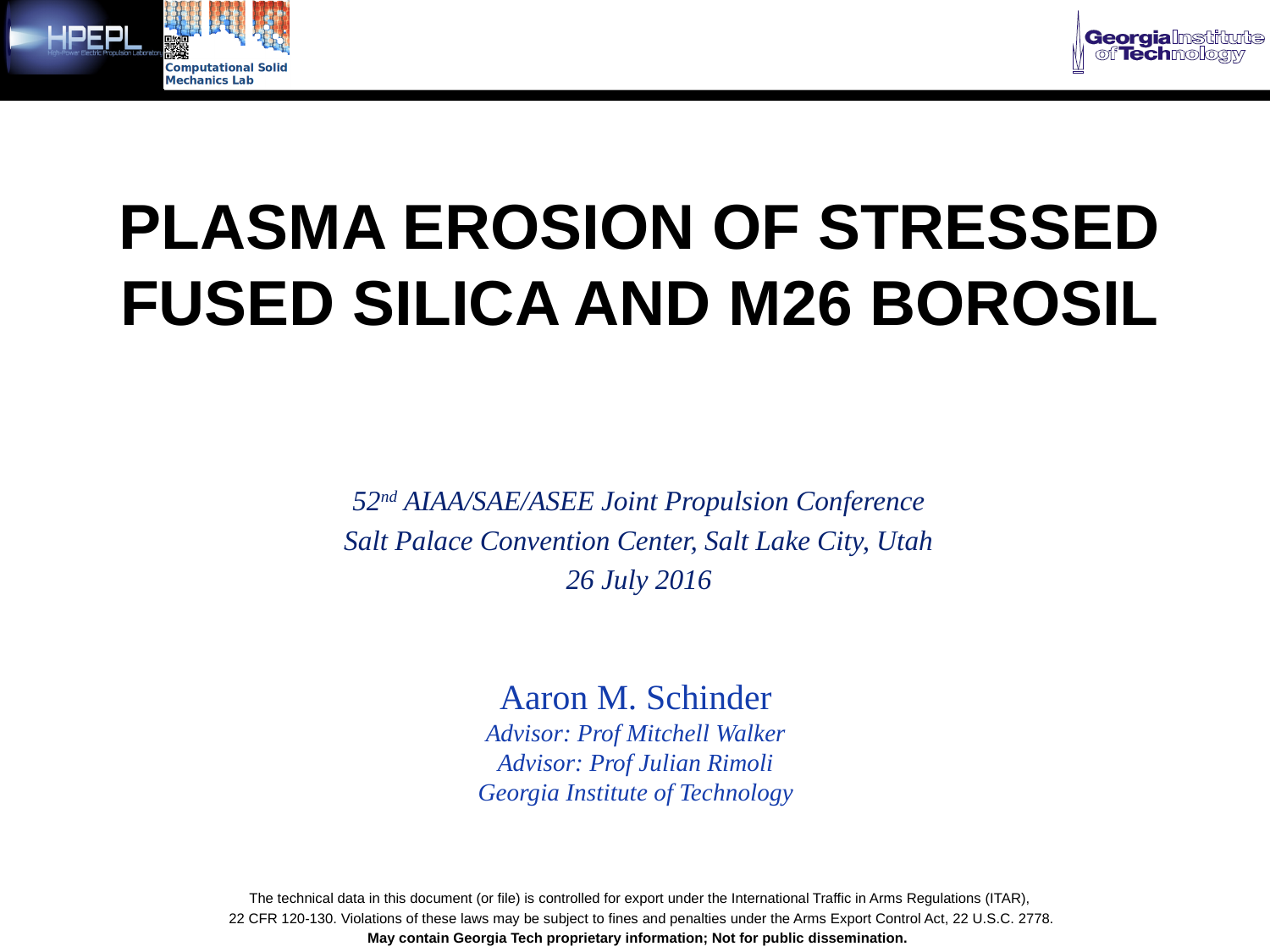

# Plasma Erosion of Stressed Fused Silica and M26 Borosil
52nd AIAA/SAE/ASEE Joint Propulsion Conference
Salt Palace Convention Center, Salt Lake City, Utah
26 July 2016
Aaron M. Schinder
Advisor: Prof Mitchell Walker
Advisor: Prof Julian Rimoli
Georgia Institute of Technology